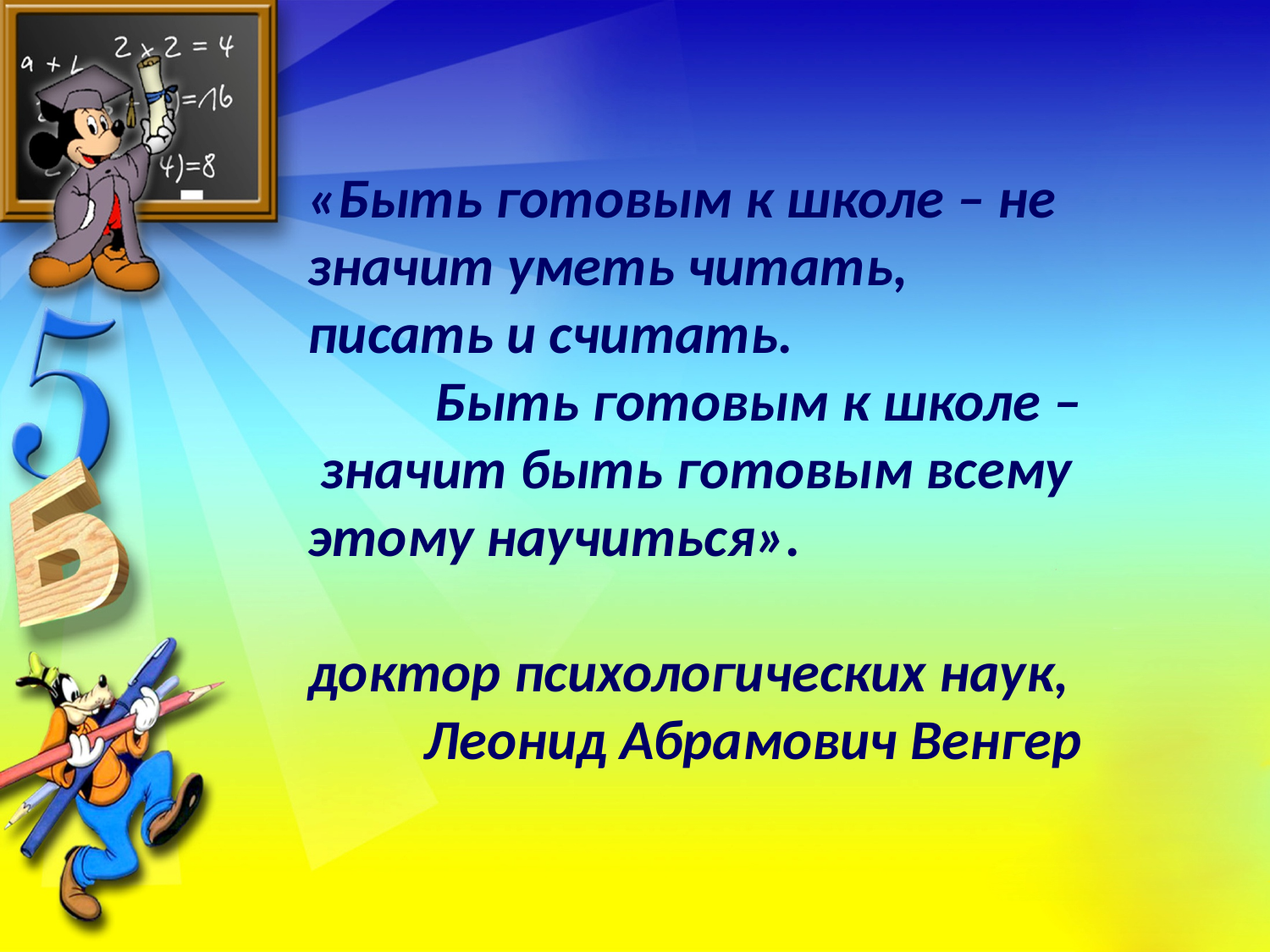

«Быть готовым к школе – не значит уметь читать, писать и считать.
	Быть готовым к школе –  значит быть готовым всему этому научиться».

доктор психологических наук,
Леонид Абрамович Венгер